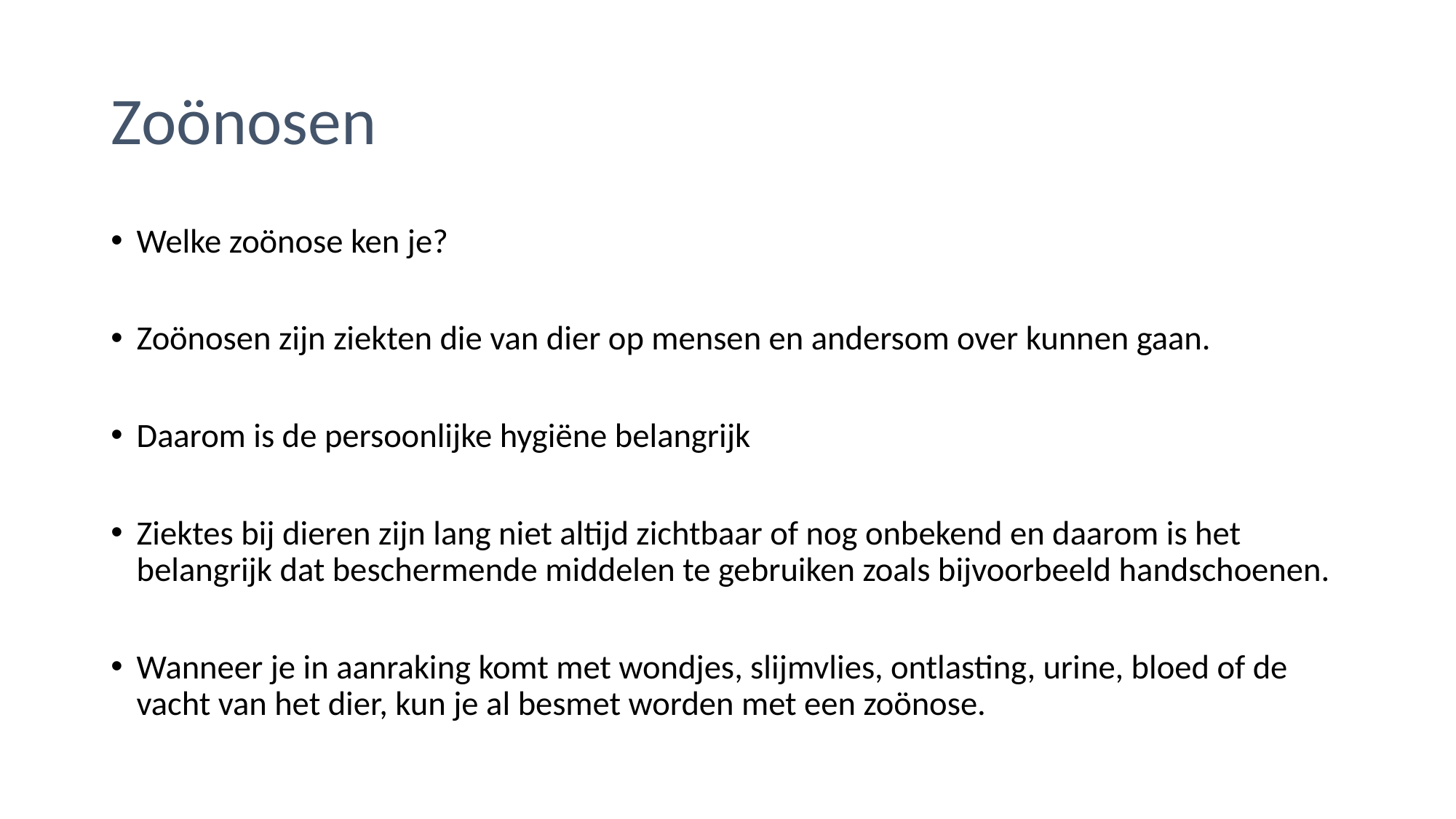

# Zoönosen
Welke zoönose ken je?

Zoönosen zijn ziekten die van dier op mensen en andersom over kunnen gaan.

Daarom is de persoonlijke hygiëne belangrijk

Ziektes bij dieren zijn lang niet altijd zichtbaar of nog onbekend en daarom is het belangrijk dat beschermende middelen te gebruiken zoals bijvoorbeeld handschoenen.

Wanneer je in aanraking komt met wondjes, slijmvlies, ontlasting, urine, bloed of de vacht van het dier, kun je al besmet worden met een zoönose.